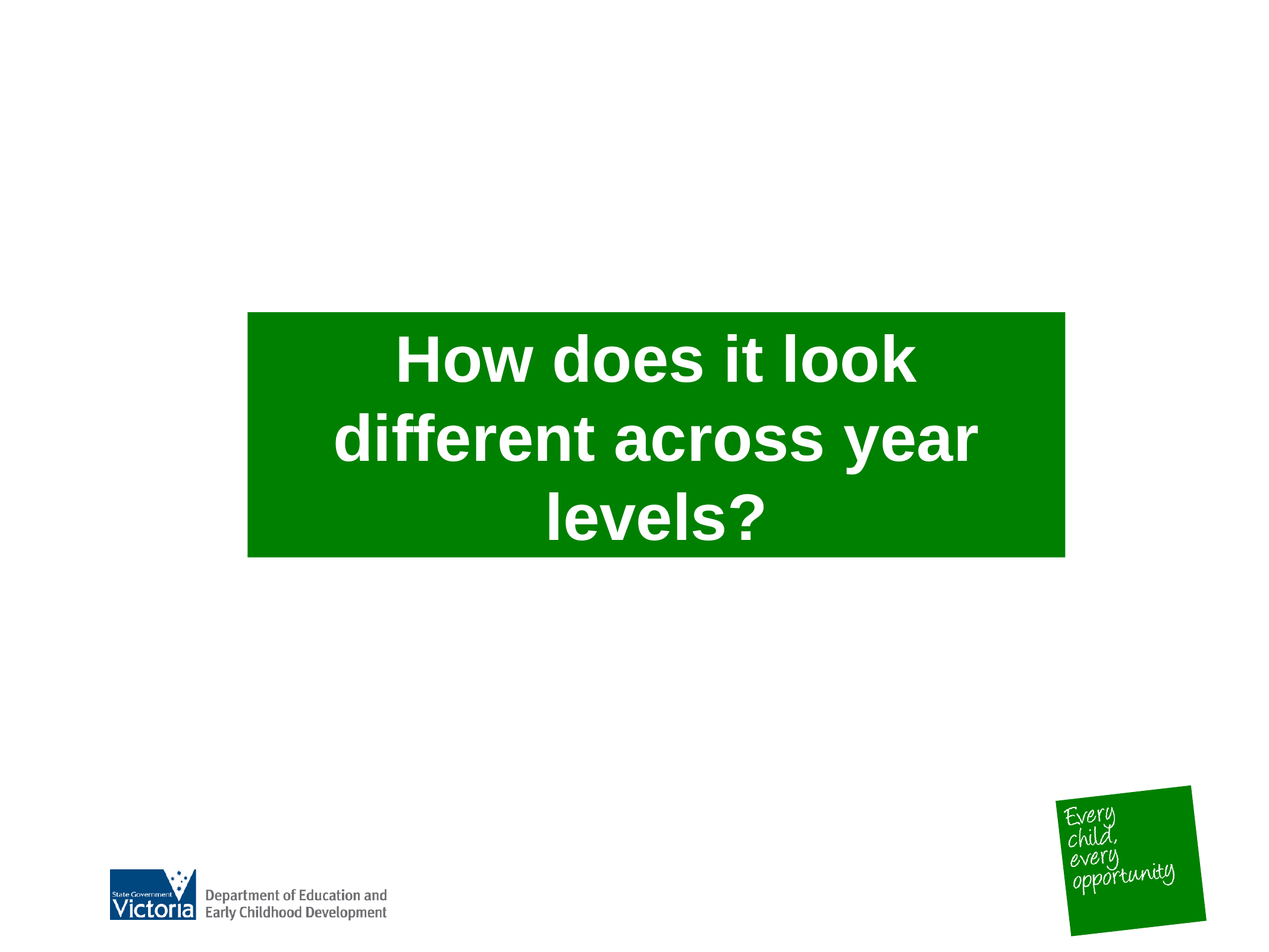

How does it look different across year levels?